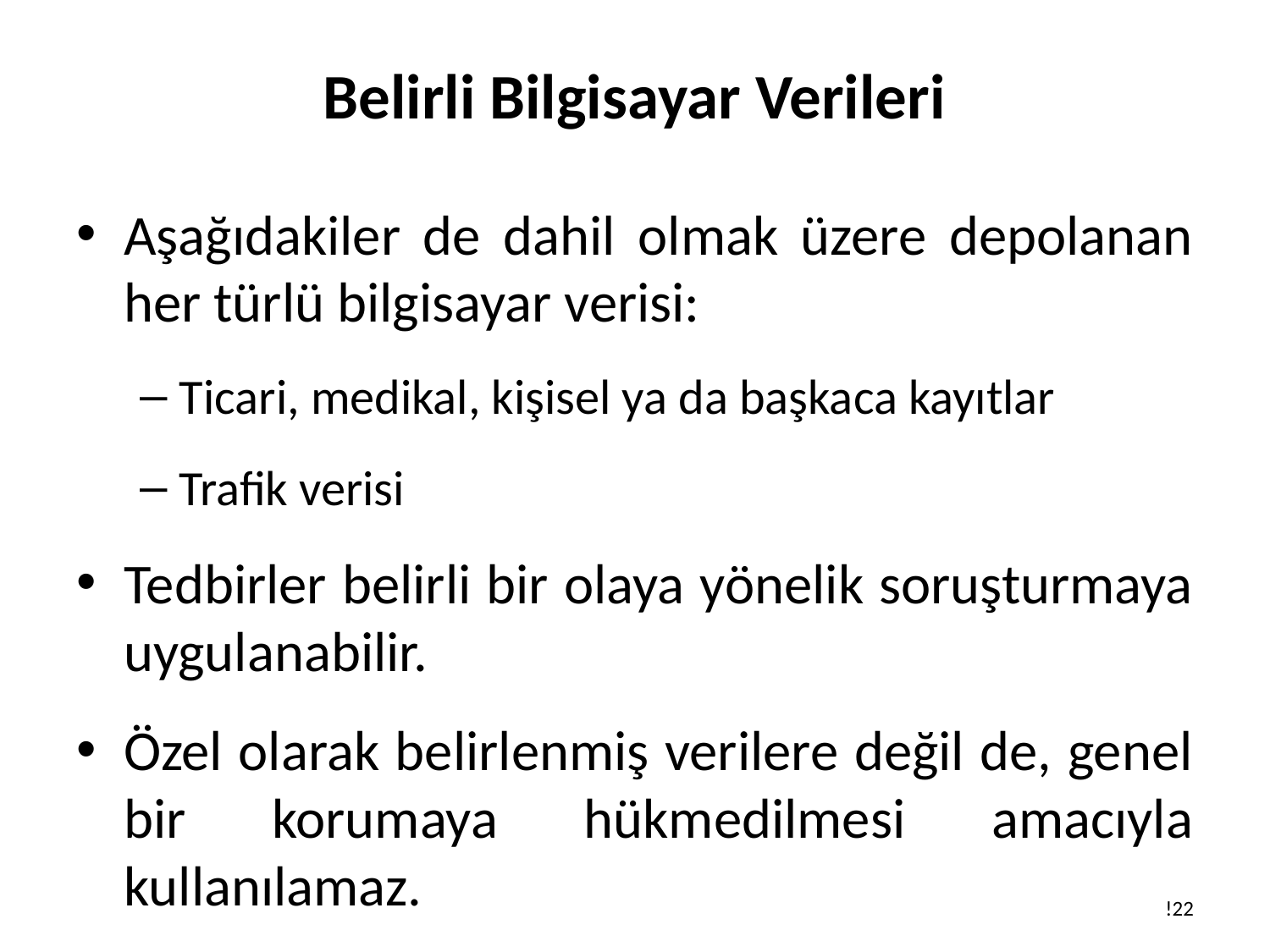

# Belirli Bilgisayar Verileri
Aşağıdakiler de dahil olmak üzere depolanan her türlü bilgisayar verisi:
Ticari, medikal, kişisel ya da başkaca kayıtlar
Trafik verisi
Tedbirler belirli bir olaya yönelik soruşturmaya uygulanabilir.
Özel olarak belirlenmiş verilere değil de, genel bir korumaya hükmedilmesi amacıyla kullanılamaz.
!22